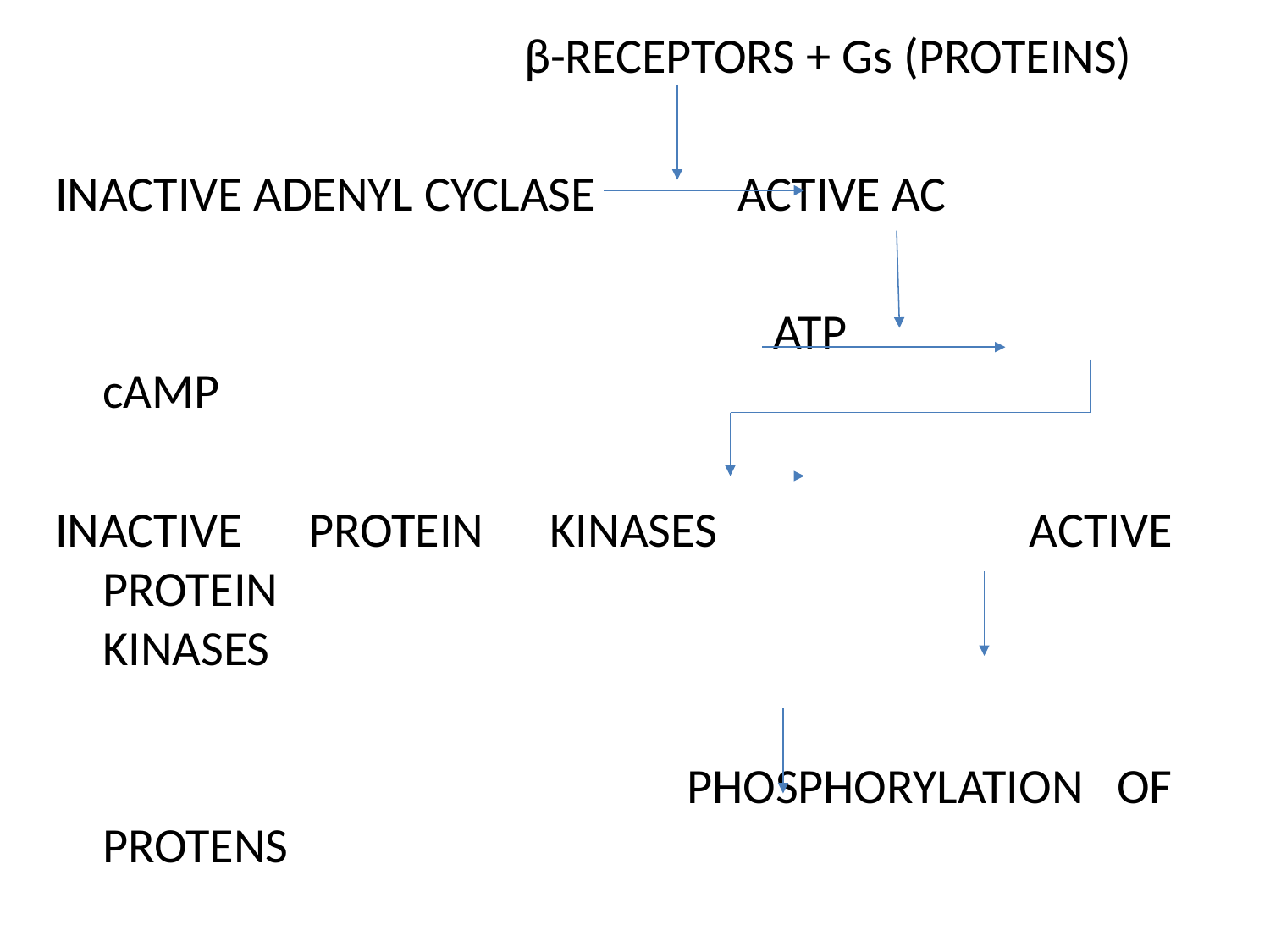

β-RECEPTORS + Gs (PROTEINS)

INACTIVE ADENYL CYCLASE 		ACTIVE AC

                                                       ATP 		       cAMP

INACTIVE PROTEIN KINASES 		ACTIVE PROTEIN 							KINASES

				      PHOSPHORYLATION OF PROTENS

			PHYSIOLOGICAL & PHARMACOLOGICAL
				RESPONSES IN BODY